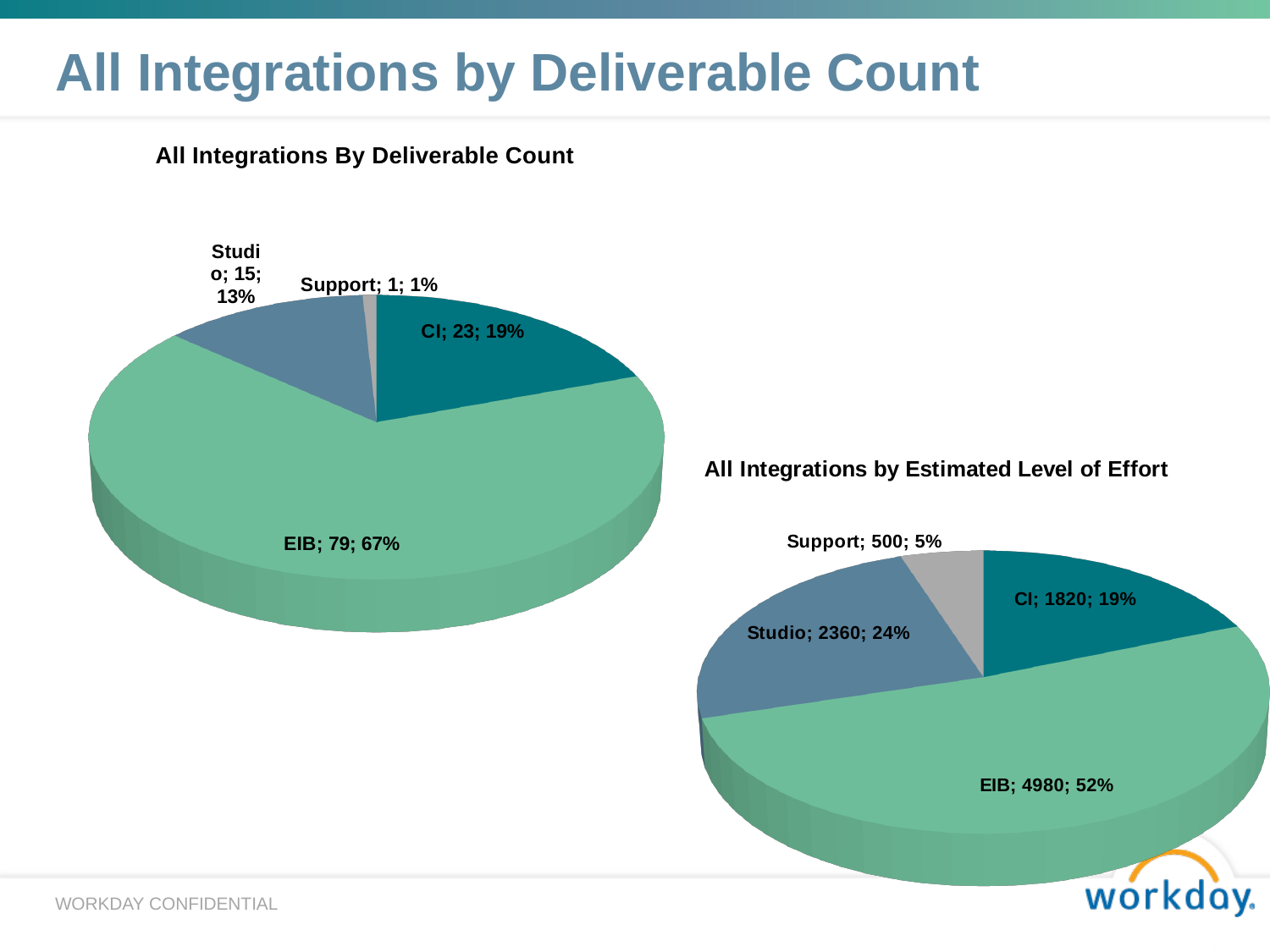

# All Integrations by Deliverable Count

[unsupported chart]

[unsupported chart]

WORKDAY CONFIDENTIAL